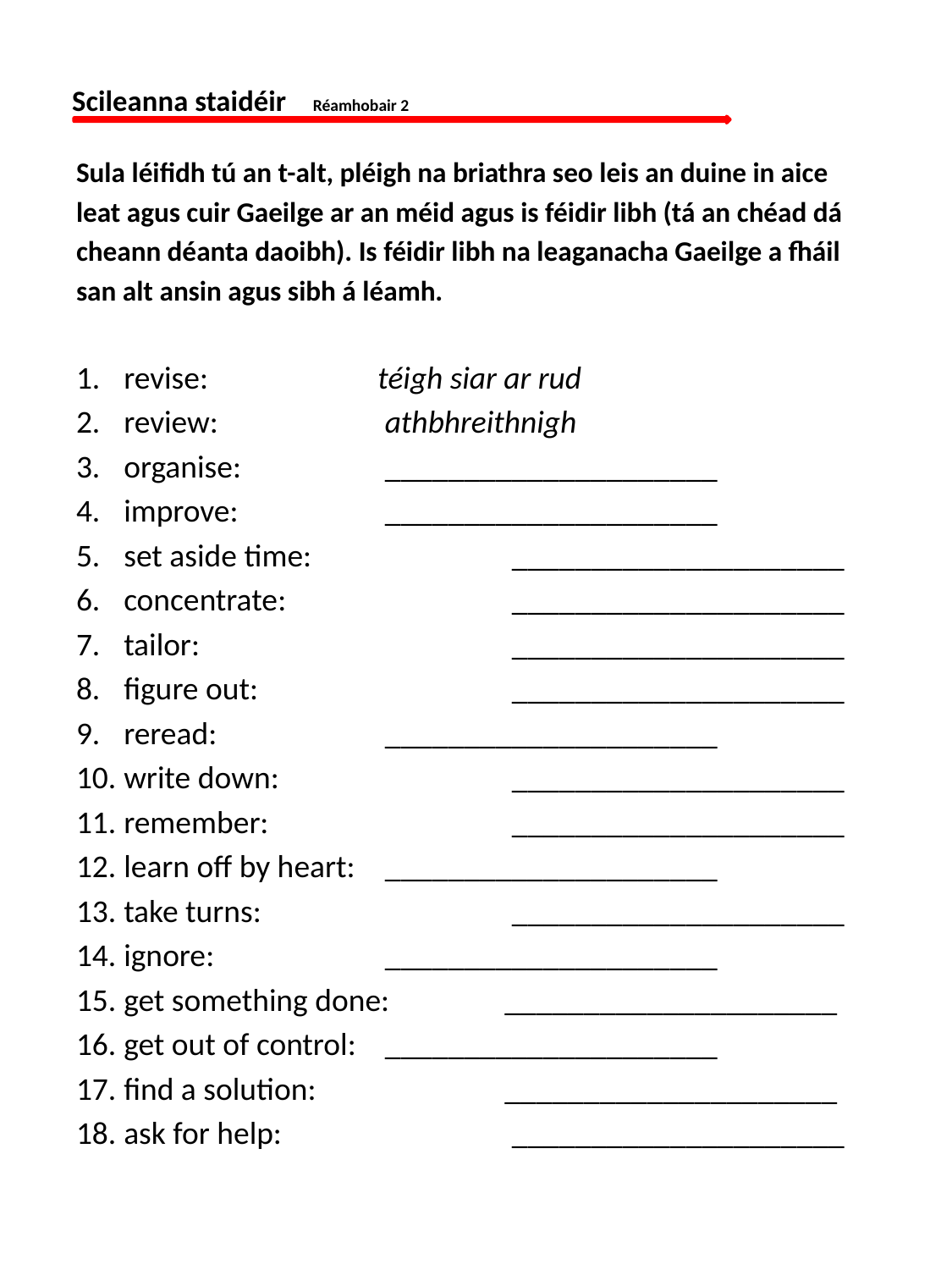

Scileanna staidéir	  	Réamhobair 2

Sula léifidh tú an t-alt, pléigh na briathra seo leis an duine in aice
leat agus cuir Gaeilge ar an méid agus is féidir libh (tá an chéad dá
cheann déanta daoibh). Is féidir libh na leaganacha Gaeilge a fháil
san alt ansin agus sibh á léamh.

revise:		téigh siar ar rud
review:		 athbhreithnigh
organise:		 _____________________
improve:		 _____________________
set aside time:		 _____________________
concentrate:		 _____________________
tailor:			 _____________________
figure out:		 _____________________
reread:		 _____________________
write down:		 _____________________
remember:		 _____________________
learn off by heart:	 _____________________
take turns:		 _____________________
ignore:		 _____________________
get something done:	_____________________
get out of control:	 _____________________
find a solution:	 	_____________________
ask for help:		 _____________________